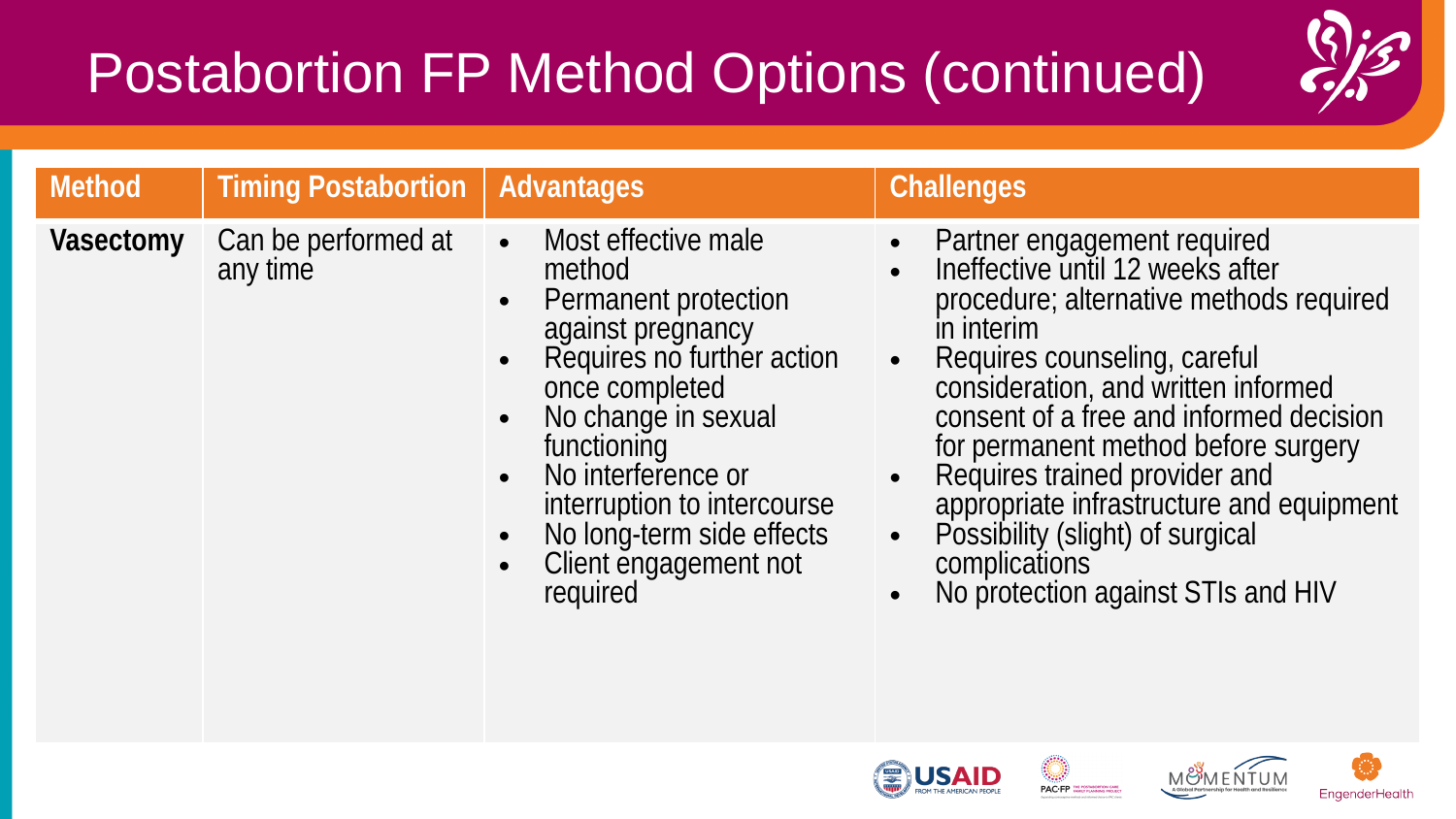

Postabortion FP Method Options (continued)
| Method | Timing Postabortion | Advantages | Challenges |
| --- | --- | --- | --- |
| Vasectomy | Can be performed at any time | Most effective male method  Permanent protection against pregnancy Requires no further action once completed No change in sexual functioning No interference or interruption to intercourse No long-term side effects Client engagement not required | Partner engagement required  Ineffective until 12 weeks after procedure; alternative methods required in interim Requires counseling, careful consideration, and written informed consent of a free and informed decision for permanent method before surgery Requires trained provider and appropriate infrastructure and equipment Possibility (slight) of surgical complications No protection against STIs and HIV |